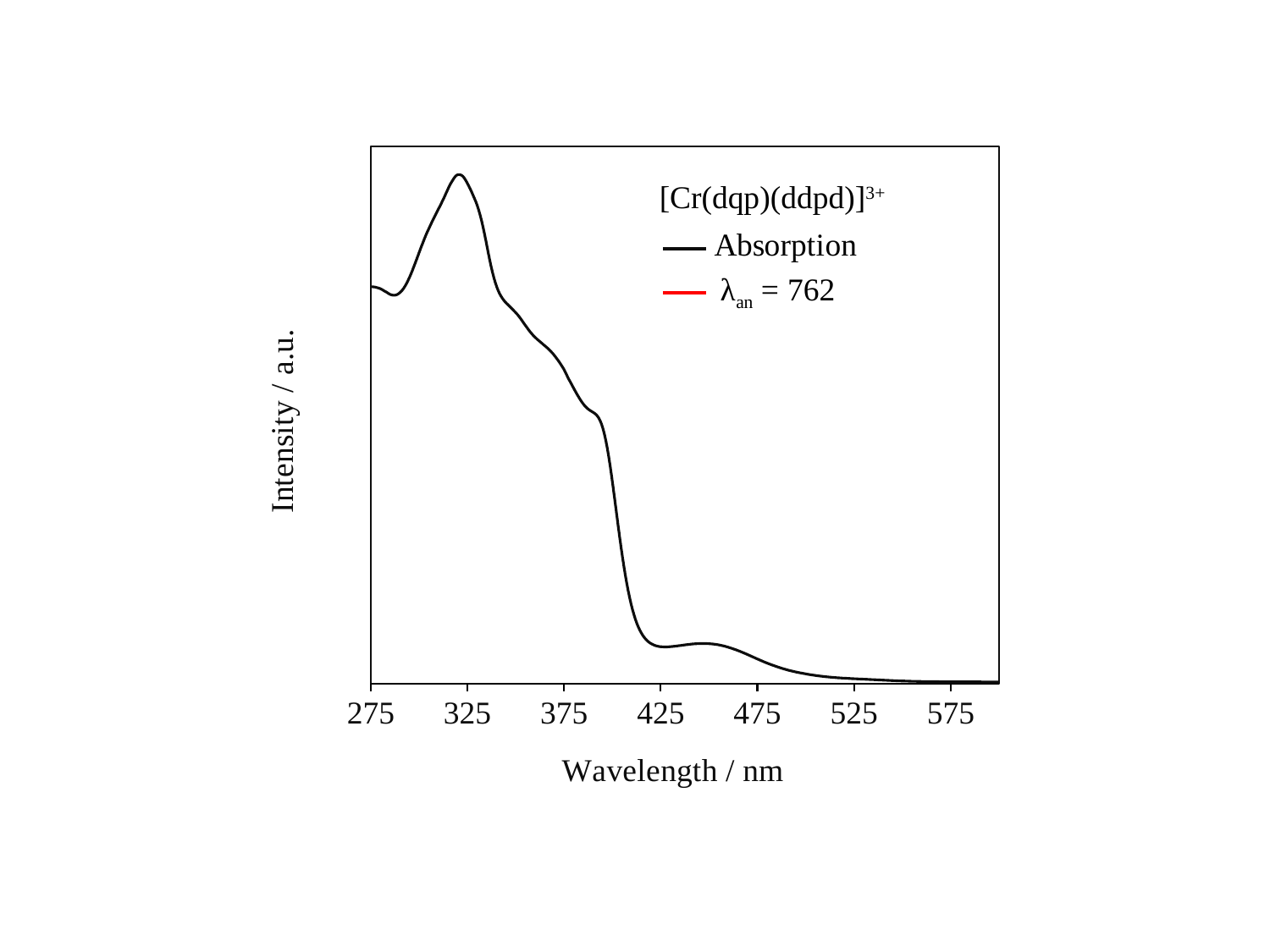

### Chart

| Category |  |  |
|---|---|---|
[Cr(dqp)(ddpd)]3+